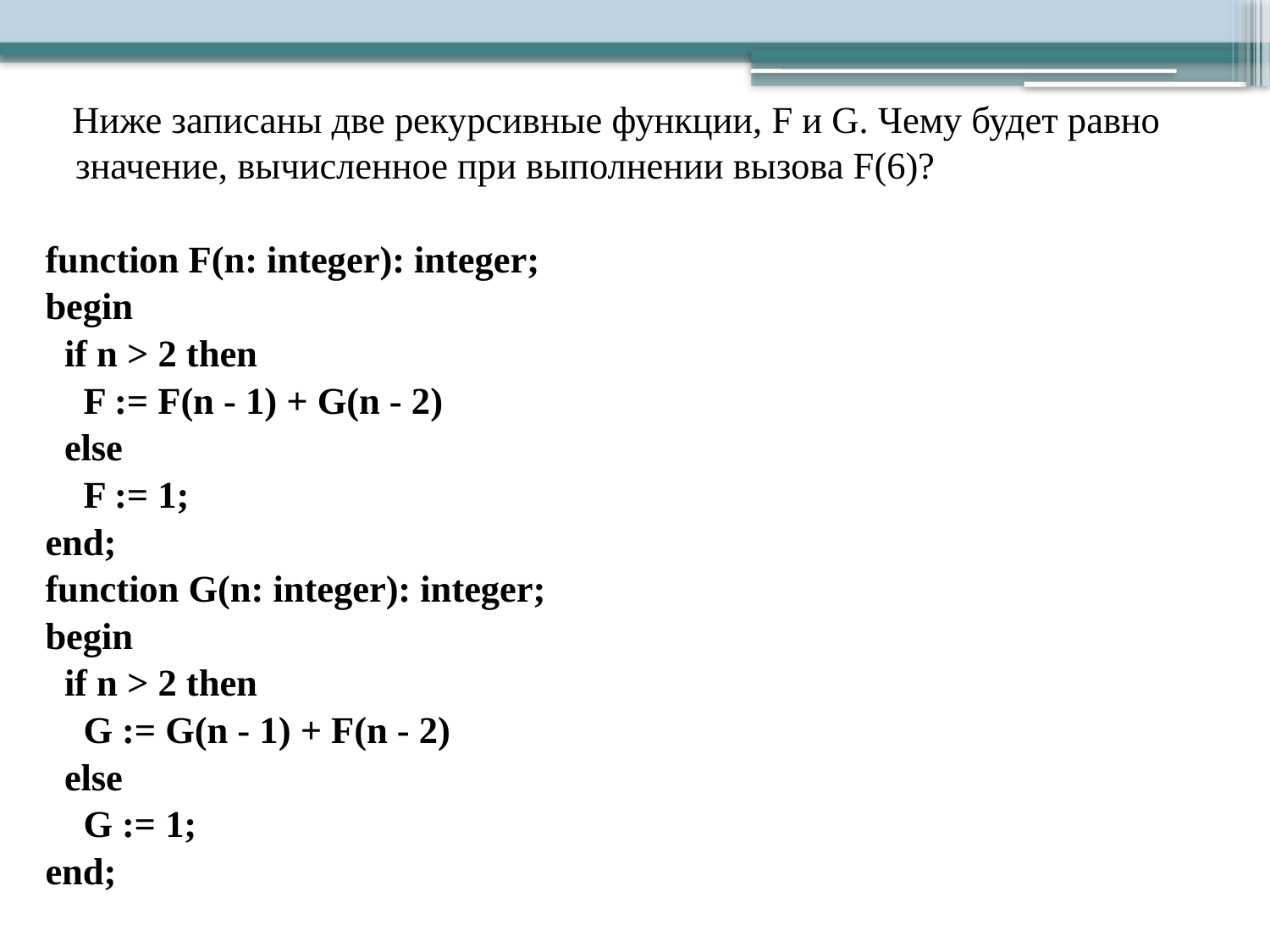

Ниже записаны две рекурсивные функции, F и G. Чему будет равно значение, вычисленное при выполнении вызова F(6)?

function F(n: integer): integer;
begin
  if n > 2 then
    F := F(n - 1) + G(n - 2)
  else
    F := 1;
end;
function G(n: integer): integer;
begin
  if n > 2 then
    G := G(n - 1) + F(n - 2)
  else
    G := 1;
end;